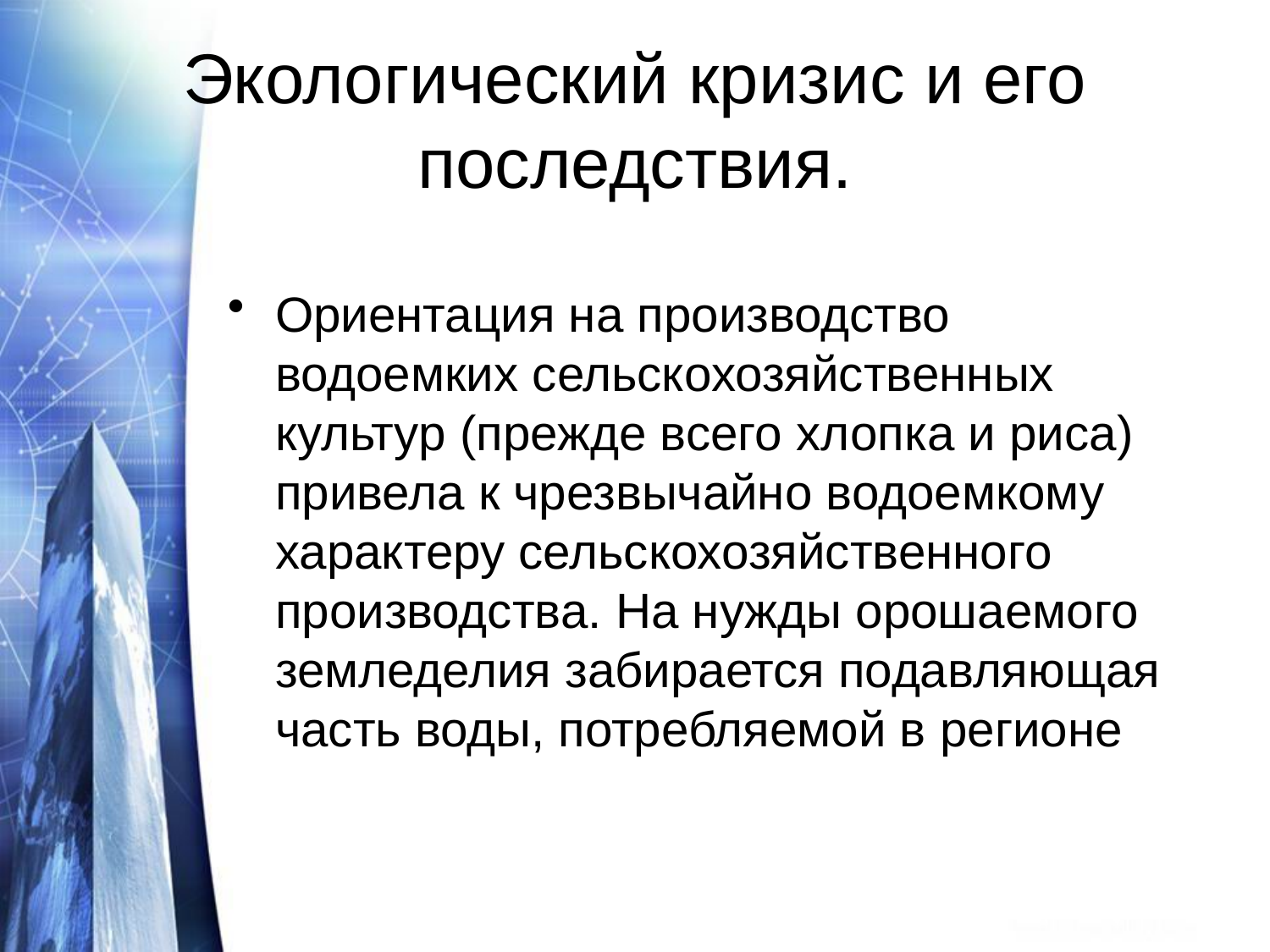

# Экологический кризис и его последствия.
Ориентация на производство водоемких сельскохозяйственных культур (прежде всего хлопка и риса) привела к чрезвычайно водоемкому характеру сельскохозяйственного производства. На нужды орошаемого земледелия забирается подавляющая часть воды, потребляемой в регионе